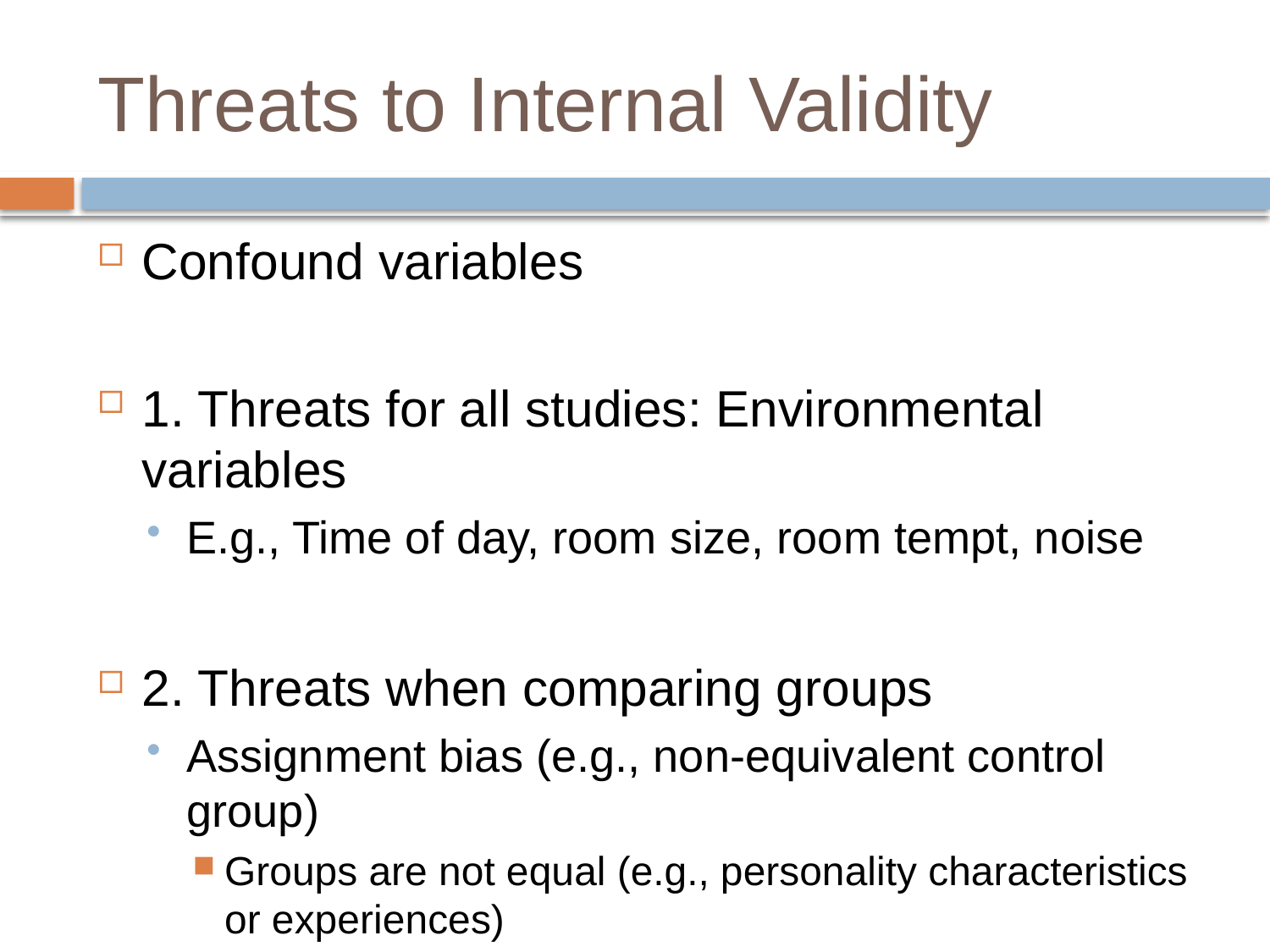

# Threats to Internal Validity
Confound variables

1. Threats for all studies: Environmental variables
E.g., Time of day, room size, room tempt, noise

2. Threats when comparing groups
Assignment bias (e.g., non-equivalent control group)
Groups are not equal (e.g., personality characteristics or experiences)